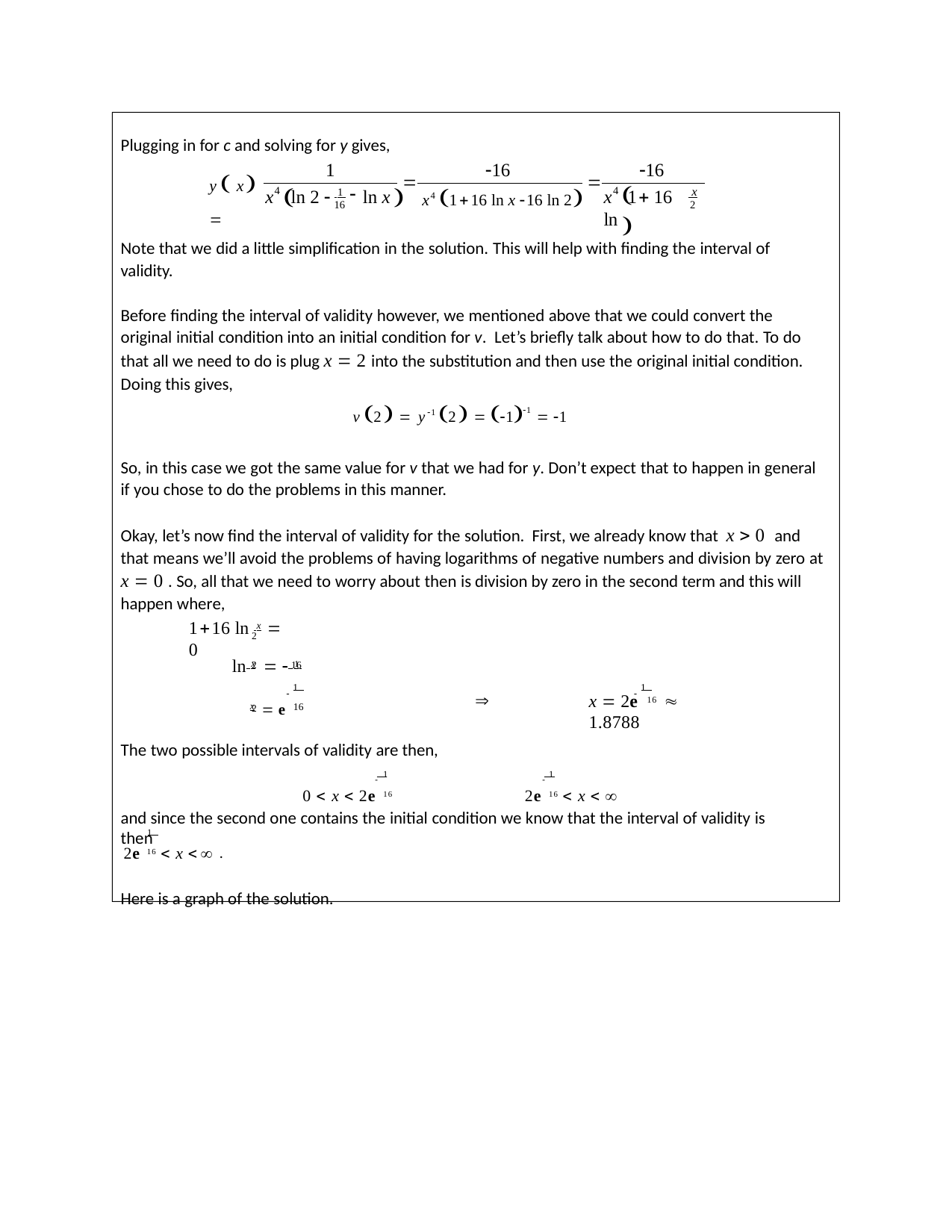

Plugging in for c and solving for y gives,
−16
−16
1
y ( x) =
=
=
(	)
(	)	x4 (1+16 ln x −16 ln 2)
4
4
x	ln 2 −
ln x
x	1+ 16 ln
 x
2

 1
16
Note that we did a little simplification in the solution. This will help with finding the interval of  validity.

Before finding the interval of validity however, we mentioned above that we could convert the  original initial condition into an initial condition for v.  Let’s briefly talk about how to do that. To do  that all we need to do is plug x = 2 into the substitution and then use the original initial condition.  Doing this gives,
v (2) = y−1 (2) = (−1)−1  = −1
So, in this case we got the same value for v that we had for y. Don’t expect that to happen in general  if you chose to do the problems in this manner.

Okay, let’s now find the interval of validity for the solution. First, we already know that x > 0  and  that means we’ll avoid the problems of having logarithms of negative numbers and division by zero at  x = 0 . So, all that we need to worry about then is division by zero in the second term and this will  happen where,
1+16 ln  x  = 0
2
ln x = − 1
2	16
− 1
− 1
x = e 16
x = 2e  16   ≈ 1.8788
⇒

2
The two possible intervals of validity are then,
− 1	− 1
0 < x < 2e 16	2e 16 < x < ∞
and since the second one contains the initial condition we know that the interval of validity is then

− 1
2e 16 < x <∞ .

Here is a graph of the solution.